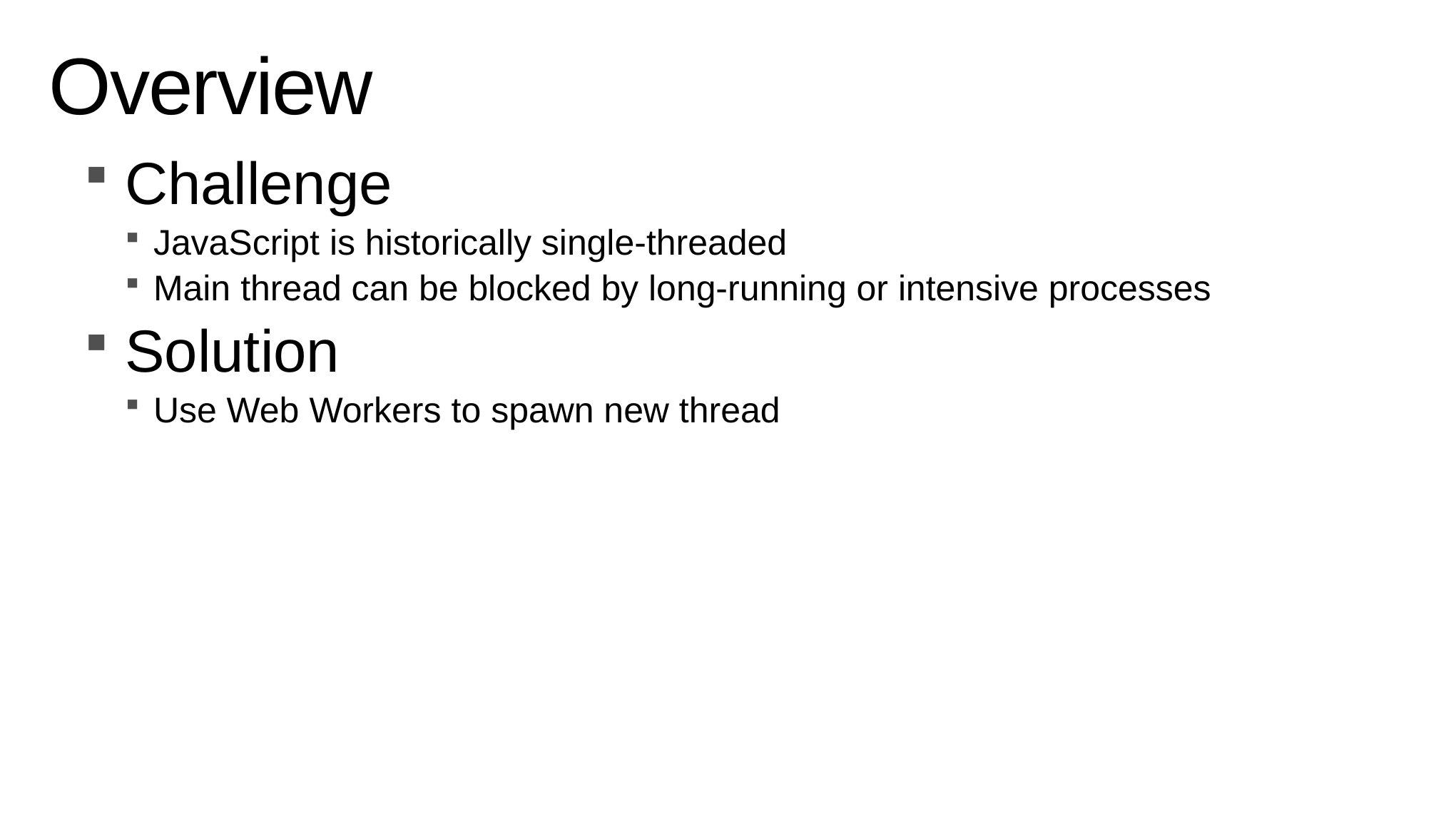

# Overview
Challenge
JavaScript is historically single-threaded
Main thread can be blocked by long-running or intensive processes
Solution
Use Web Workers to spawn new thread